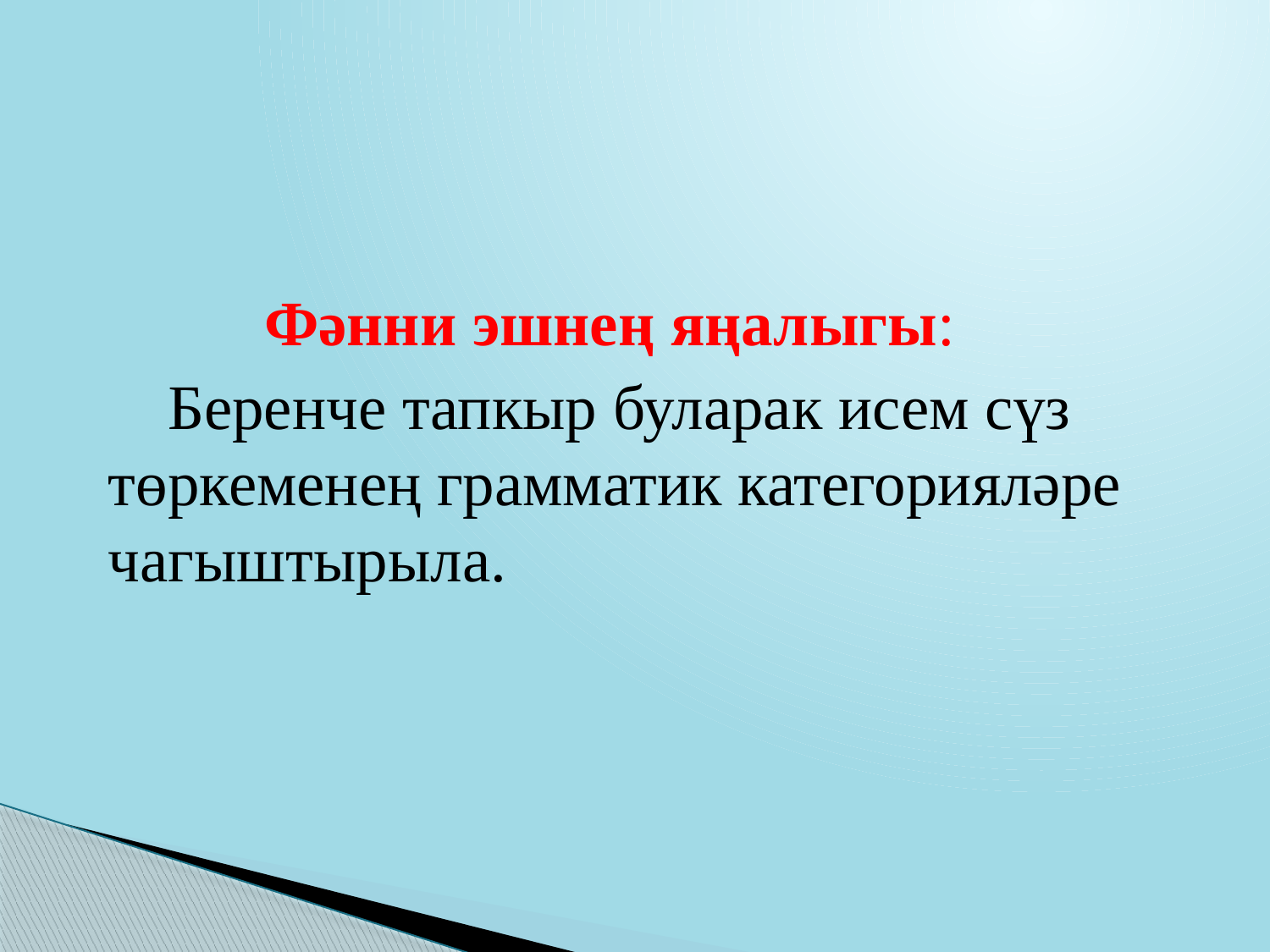

Фәнни эшнең яңалыгы:
      Беренче тапкыр буларак исем сүз төркеменең грамматик категорияләре чагыштырыла.